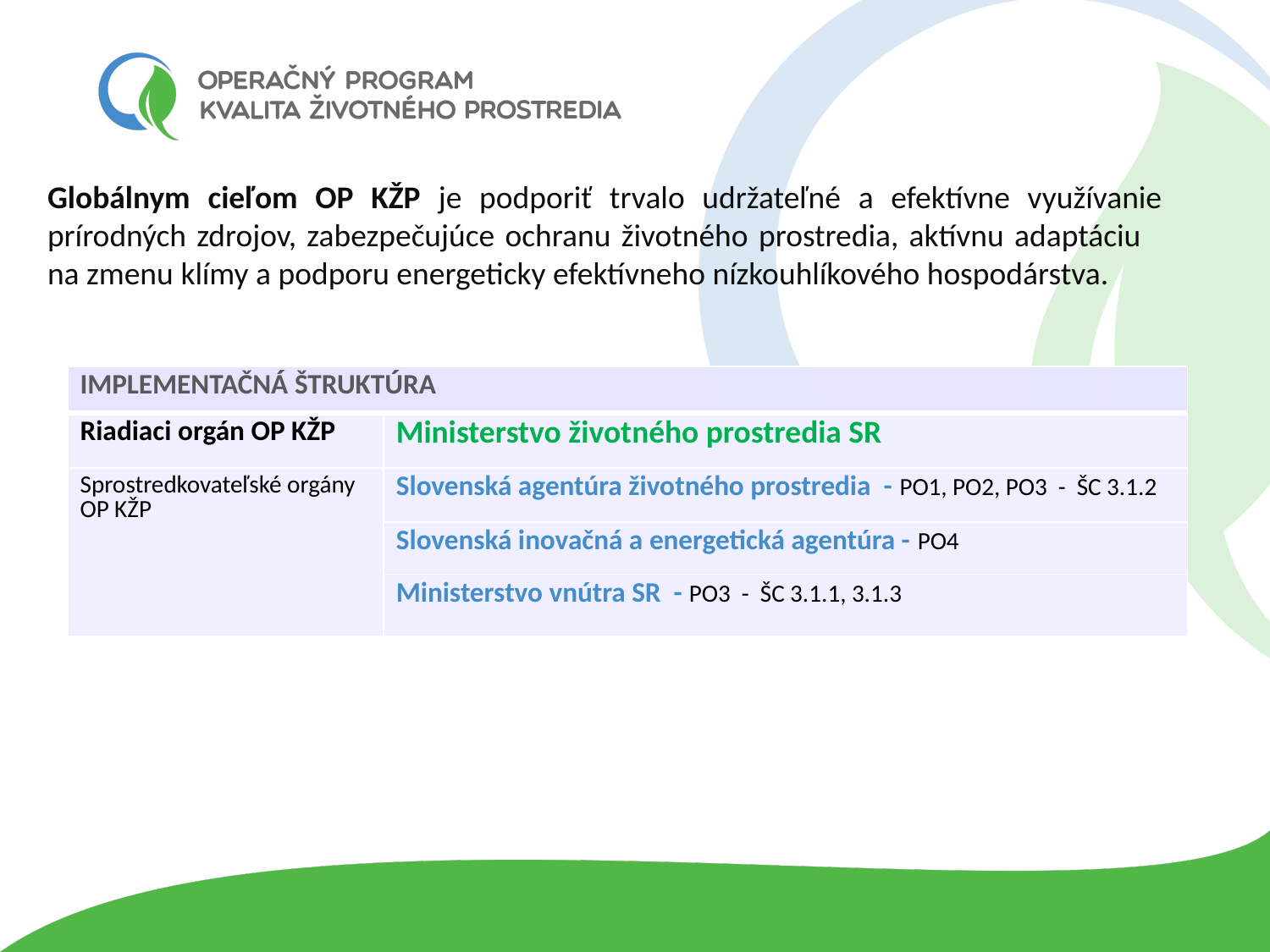

Globálnym cieľom OP KŽP je podporiť trvalo udržateľné a efektívne využívanie prírodných zdrojov, zabezpečujúce ochranu životného prostredia, aktívnu adaptáciu   na zmenu klímy a podporu energeticky efektívneho nízkouhlíkového hospodárstva.
| IMPLEMENTAČNÁ ŠTRUKTÚRA |  |
| --- | --- |
| Riadiaci orgán OP KŽP | Ministerstvo životného prostredia SR |
| Sprostredkovateľské orgány OP KŽP | Slovenská agentúra životného prostredia - PO1, PO2, PO3 - ŠC 3.1.2 |
|  | Slovenská inovačná a energetická agentúra - PO4 |
|  | Ministerstvo vnútra SR - PO3 - ŠC 3.1.1, 3.1.3 |